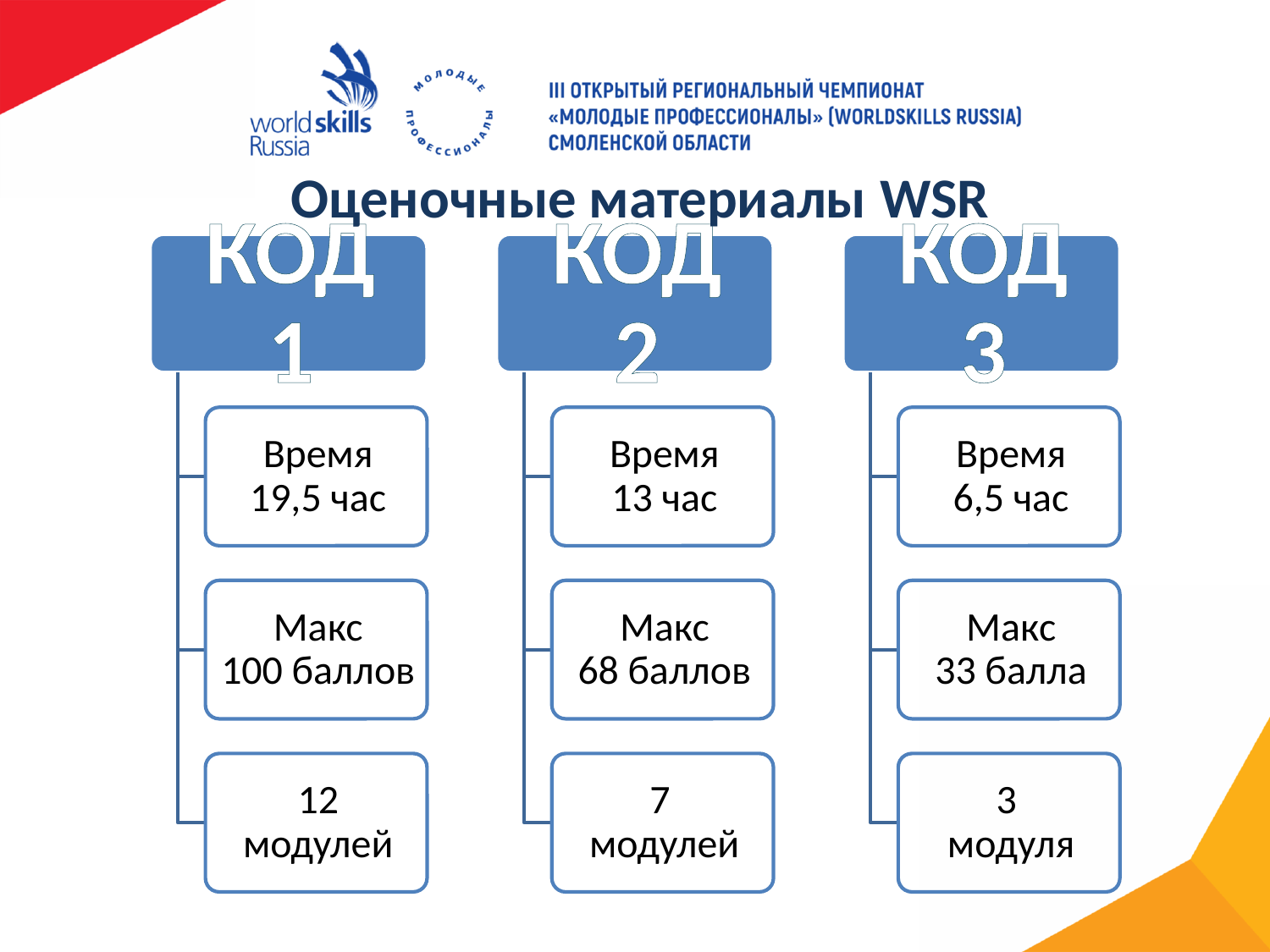

Оценочные материалы WSR
КОД 1
Время
19,5 час
Макс
100 баллов
12
модулей
КОД 2
Время
13 час
Макс
68 баллов
7
модулей
КОД 3
Время
6,5 час
Макс
33 балла
3
модуля